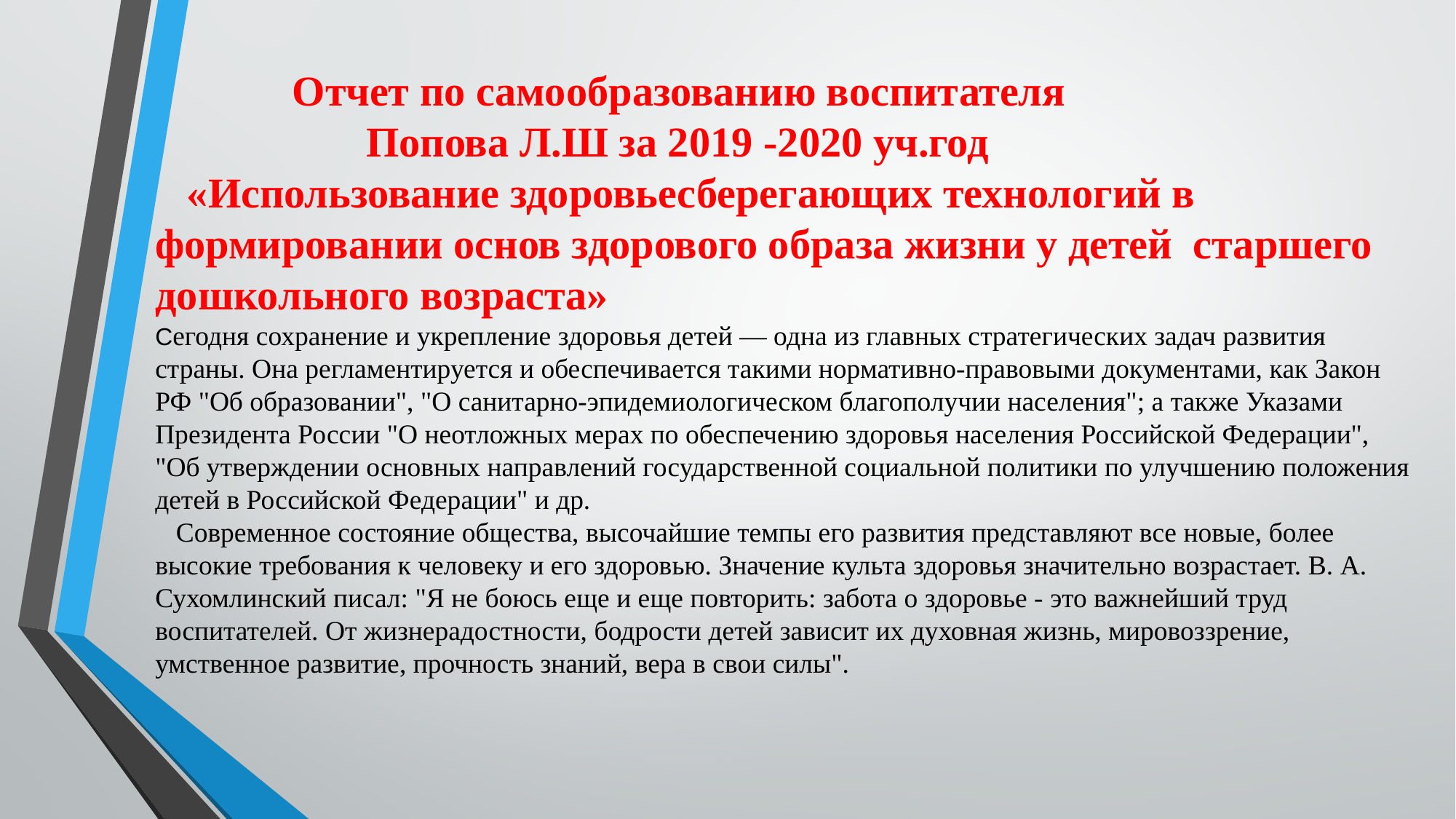

# Отчет по самообразованию воспитателя Попова Л.Ш за 2019 -2020 уч.год «Использование здоровьесберегающих технологий в       формировании основ здорового образа жизни у детей  старшего дошкольного возраста» Сегодня сохранение и укрепление здоровья детей — одна из главных стратегических задач развития страны. Она регламентируется и обеспечивается такими нормативно-правовыми документами, как Закон РФ "Об образовании", "О санитарно-эпидемиологическом благополучии населения"; а также Указами Президента России "О неотложных мерах по обеспечению здоровья населения Российской Федерации", "Об утверждении основных направлений государственной социальной политики по улучшению положения детей в Российской Федерации" и др.  Современное состояние общества, высочайшие темпы его развития представляют все новые, более высокие требования к человеку и его здоровью. Значение культа здоровья значительно возрастает. В. А. Сухомлинский писал: "Я не боюсь еще и еще повторить: забота о здоровье - это важнейший труд воспитателей. От жизнерадостности, бодрости детей зависит их духовная жизнь, мировоззрение, умственное развитие, прочность знаний, вера в свои силы".